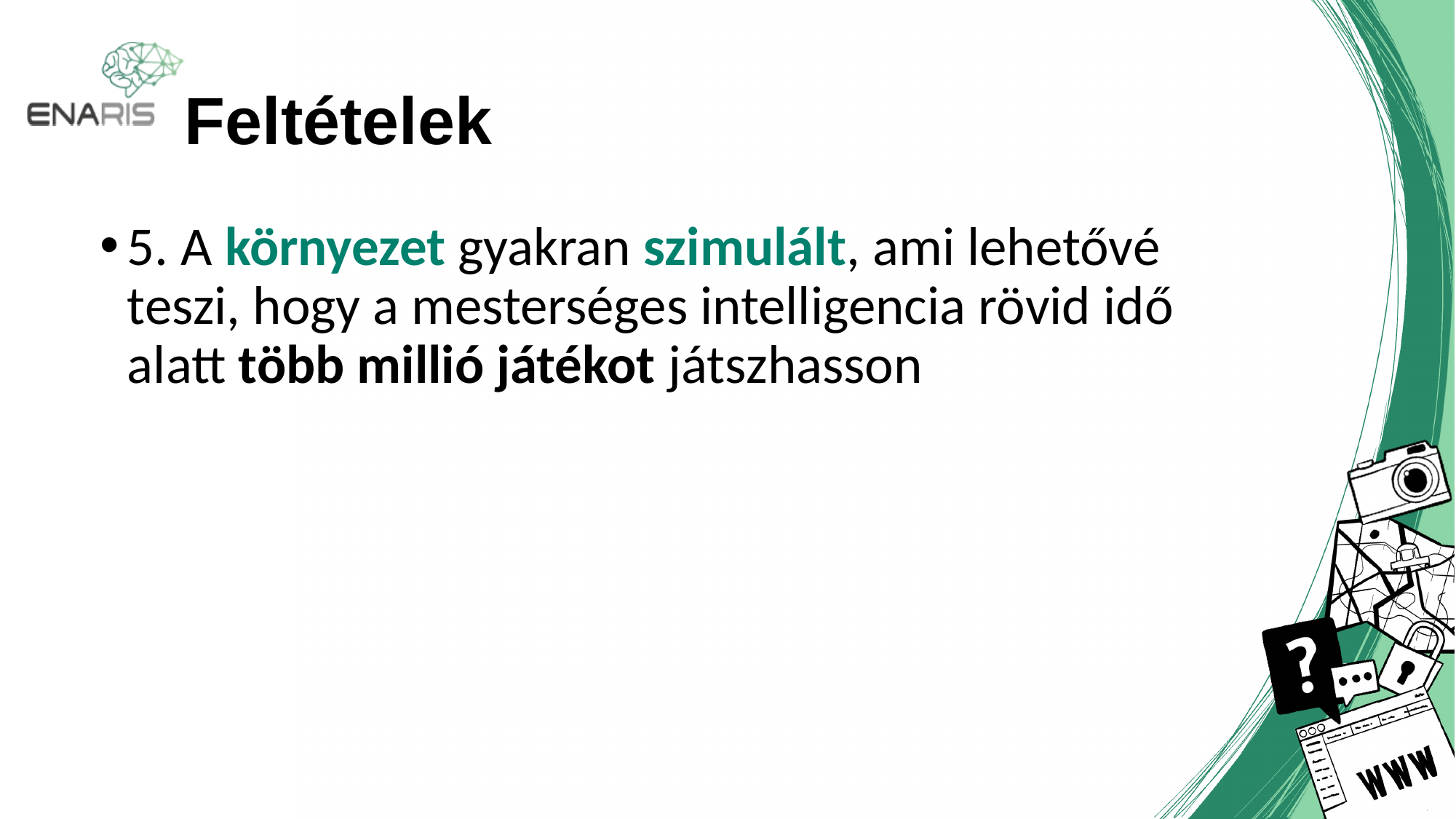

# Feltételek
5. A környezet gyakran szimulált, ami lehetővé teszi, hogy a mesterséges intelligencia rövid idő alatt több millió játékot játszhasson